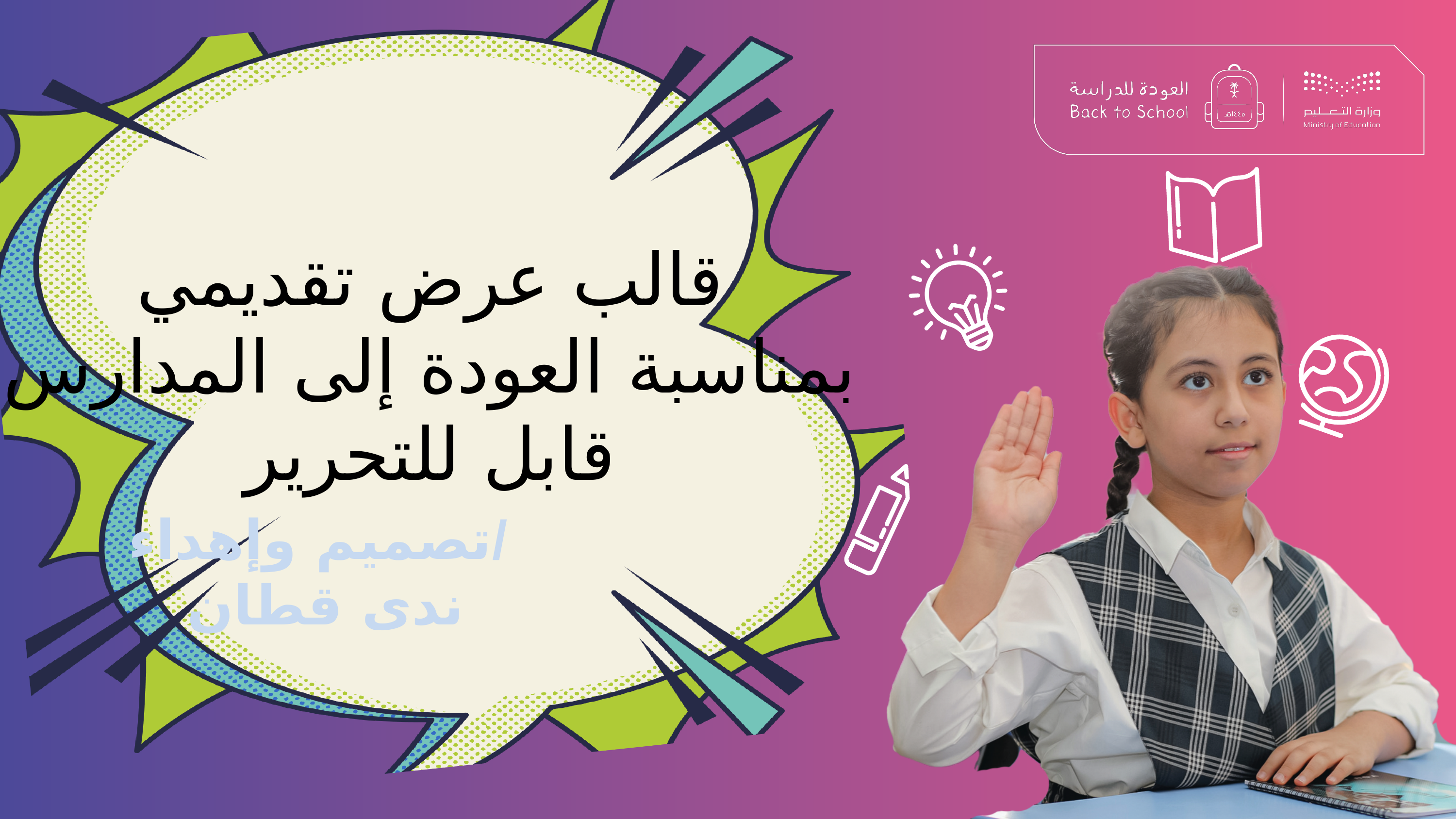

قالب عرض تقديمي
بمناسبة العودة إلى المدارس
قابل للتحرير

تصميم وإهداء/
ندى قطان